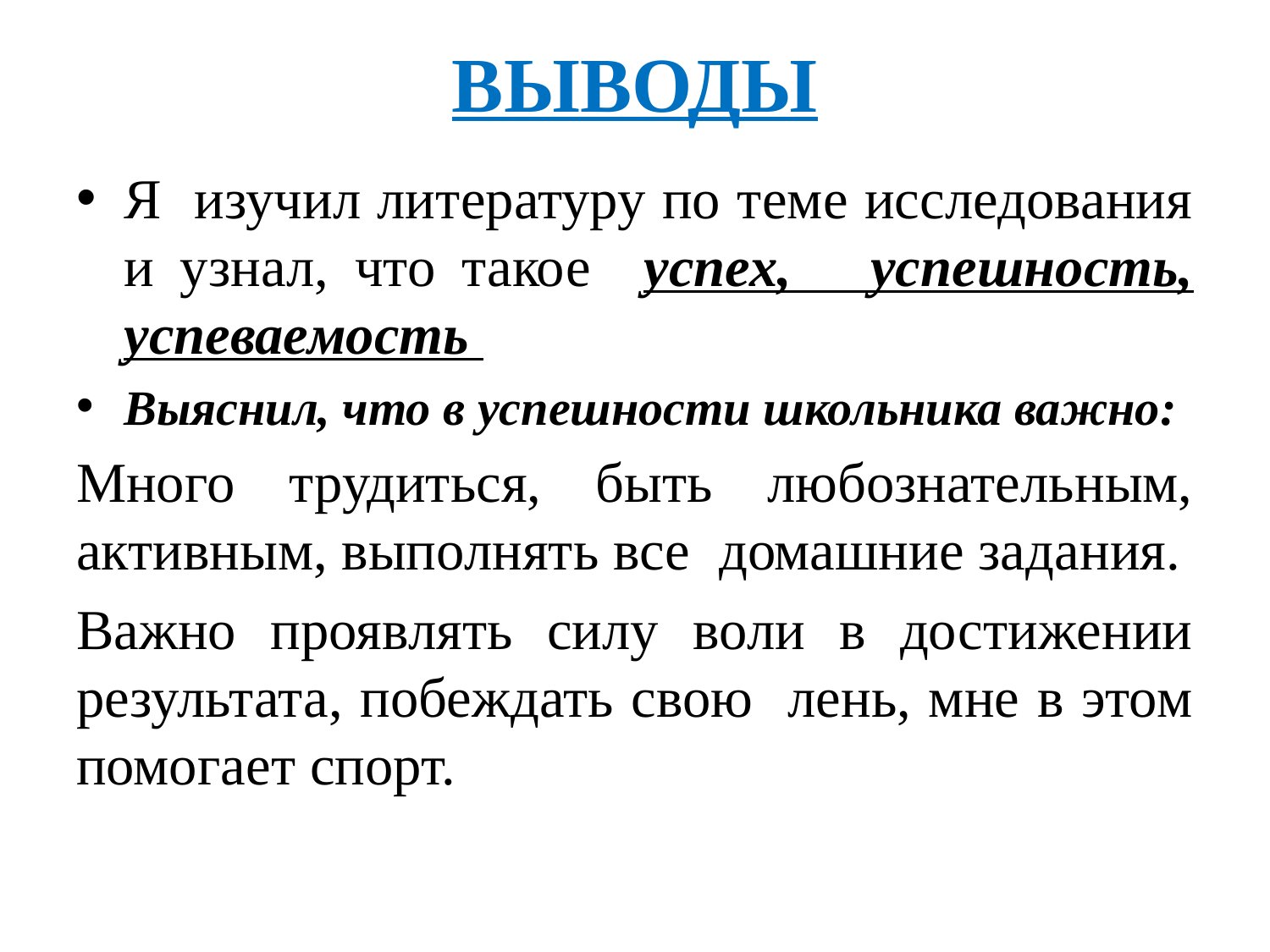

# ВЫВОДЫ
Я  изучил литературу по теме исследования и узнал, что такое  успех,   успешность, успеваемость
Выяснил, что в успешности школьника важно:
Много трудиться, быть любознательным, активным, выполнять все  домашние задания.
Важно проявлять силу воли в достижении результата, побеждать свою  лень, мне в этом помогает спорт.